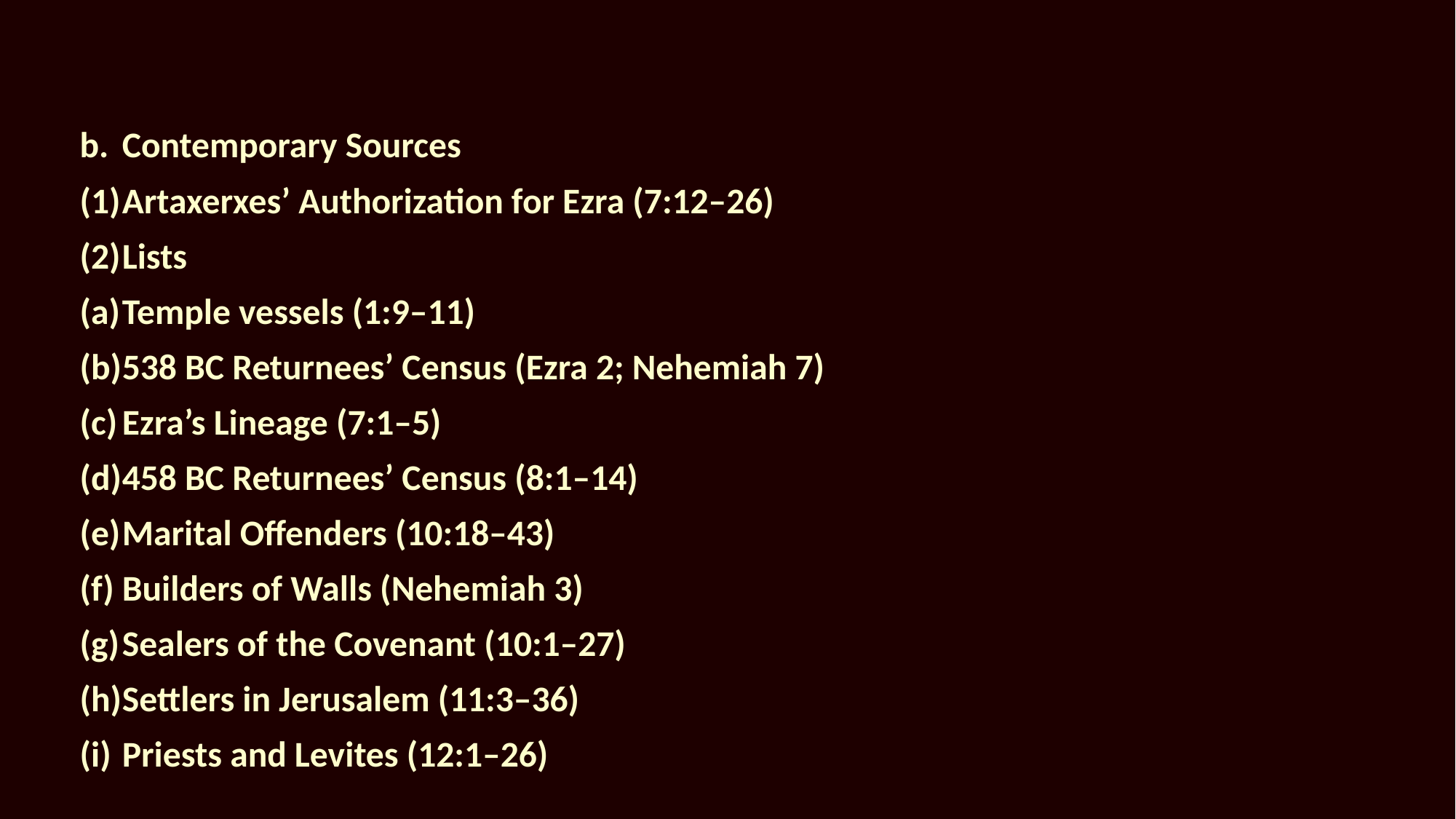

b.	Contemporary Sources
		(1)	Artaxerxes’ Authorization for Ezra (7:12–26)
		(2)	Lists
			(a)	Temple vessels (1:9–11)
			(b)	538 BC Returnees’ Census (Ezra 2; Nehemiah 7)
			(c)	Ezra’s Lineage (7:1–5)
			(d)	458 BC Returnees’ Census (8:1–14)
			(e)	Marital Offenders (10:18–43)
			(f)	Builders of Walls (Nehemiah 3)
			(g)	Sealers of the Covenant (10:1–27)
			(h)	Settlers in Jerusalem (11:3–36)
			(i)	Priests and Levites (12:1–26)